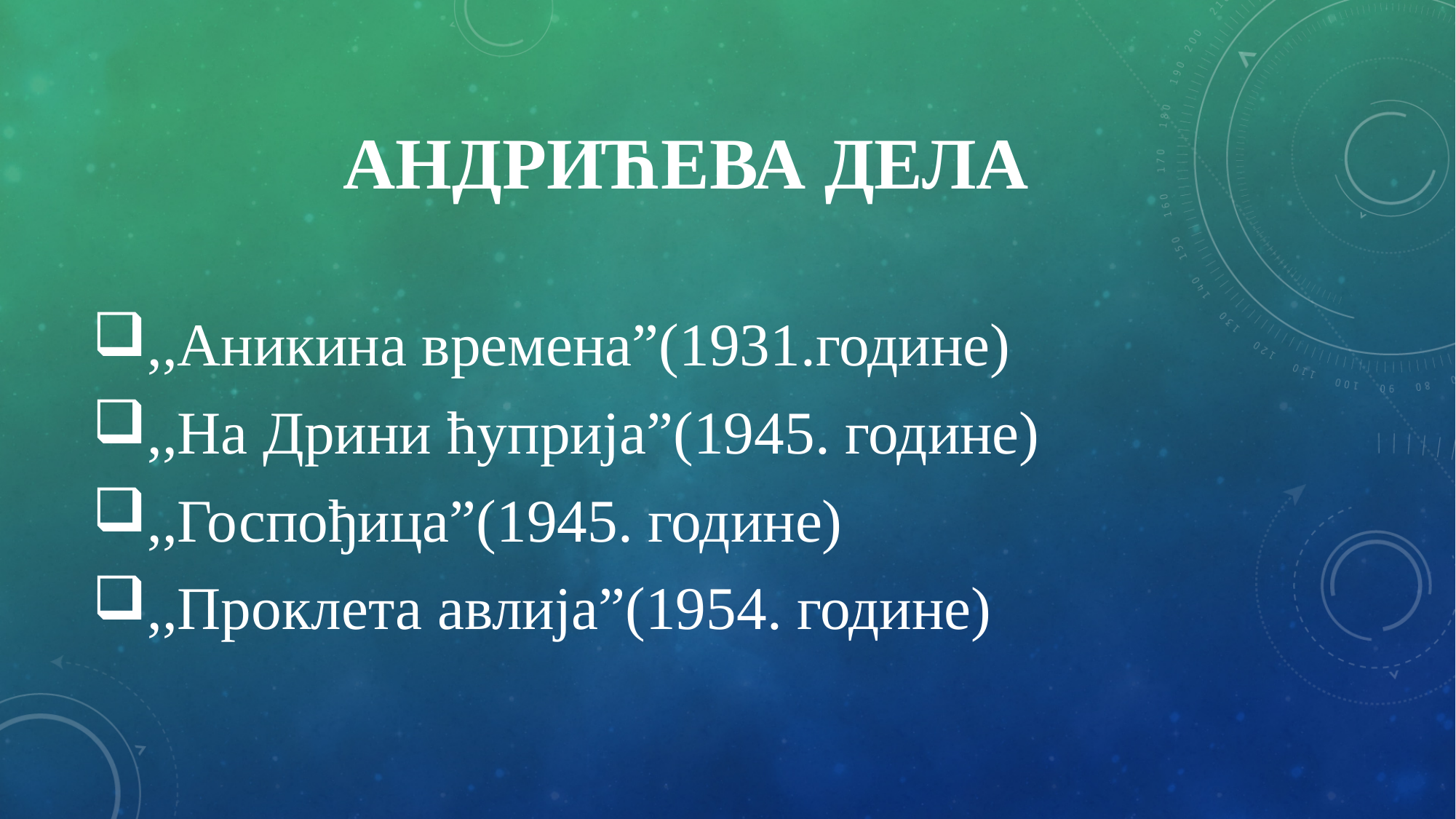

# Андрићева дела
,,Аникина времена”(1931.године)
,,На Дрини ћуприја”(1945. године)
,,Госпођица”(1945. године)
,,Проклета авлија”(1954. године)